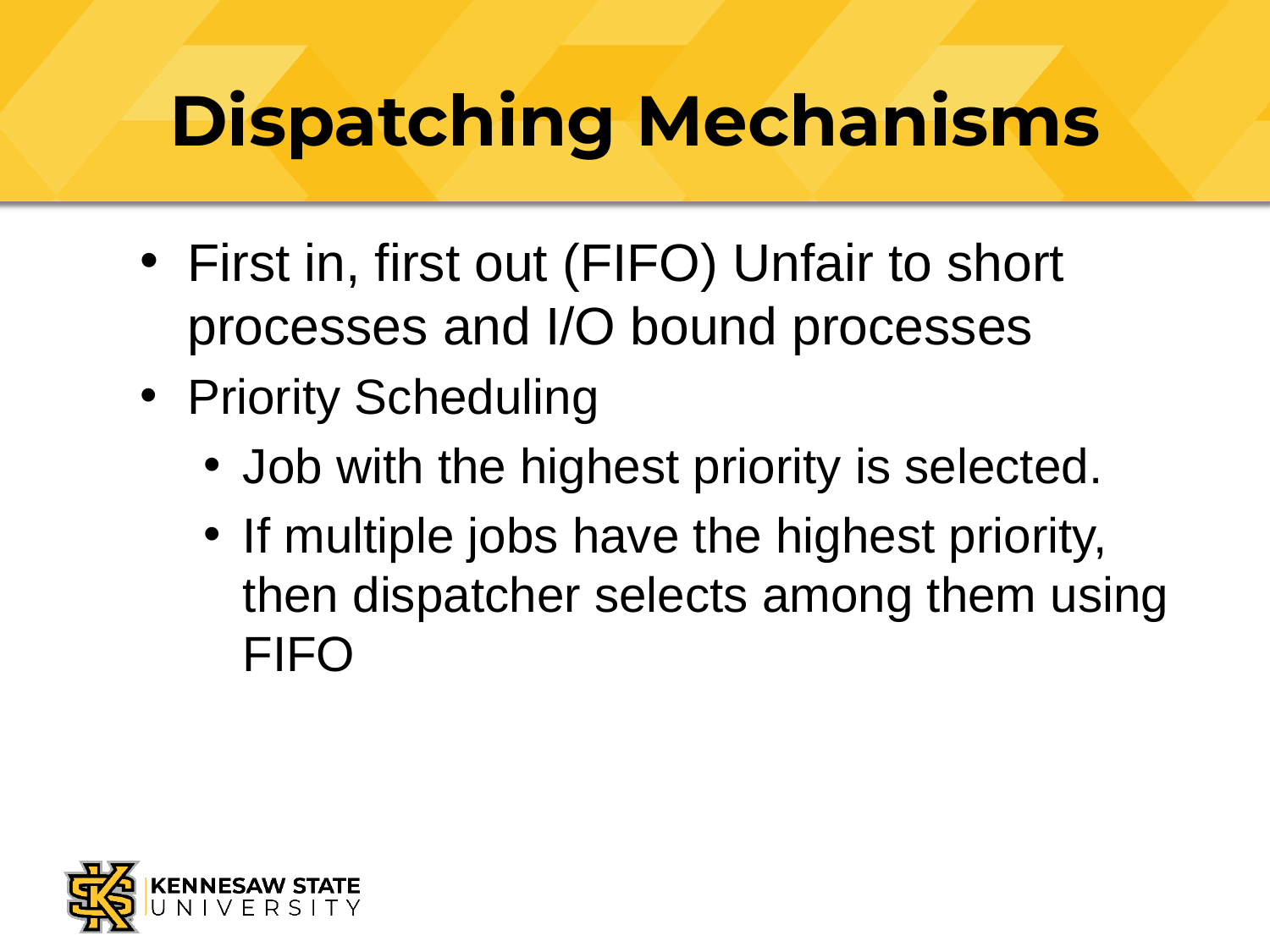

# Dispatching Mechanisms
First in, first out (FIFO) Unfair to short processes and I/O bound processes
Priority Scheduling
Job with the highest priority is selected.
If multiple jobs have the highest priority, then dispatcher selects among them using FIFO